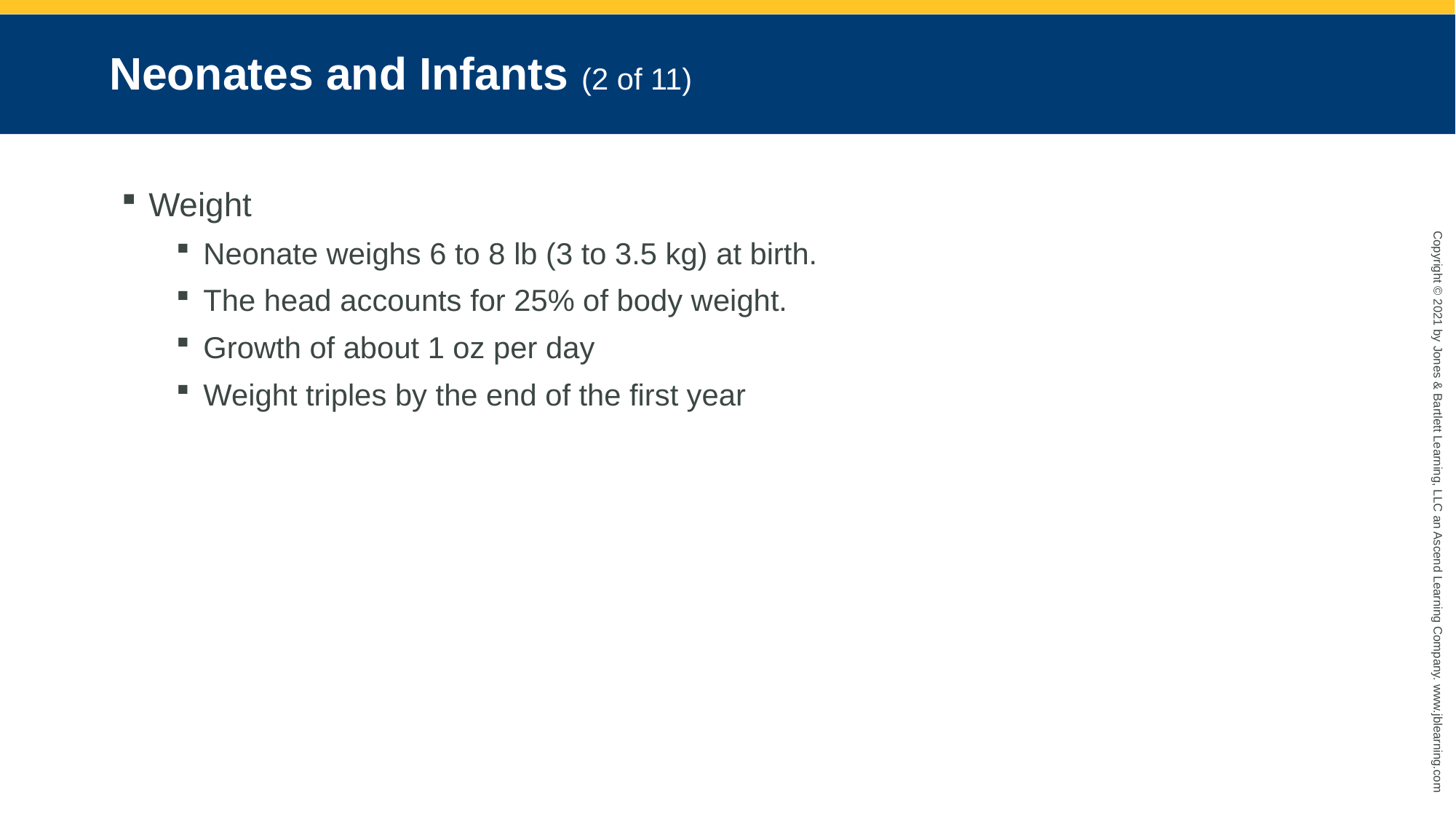

# Neonates and Infants (2 of 11)
Weight
Neonate weighs 6 to 8 lb (3 to 3.5 kg) at birth.
The head accounts for 25% of body weight.
Growth of about 1 oz per day
Weight triples by the end of the first year